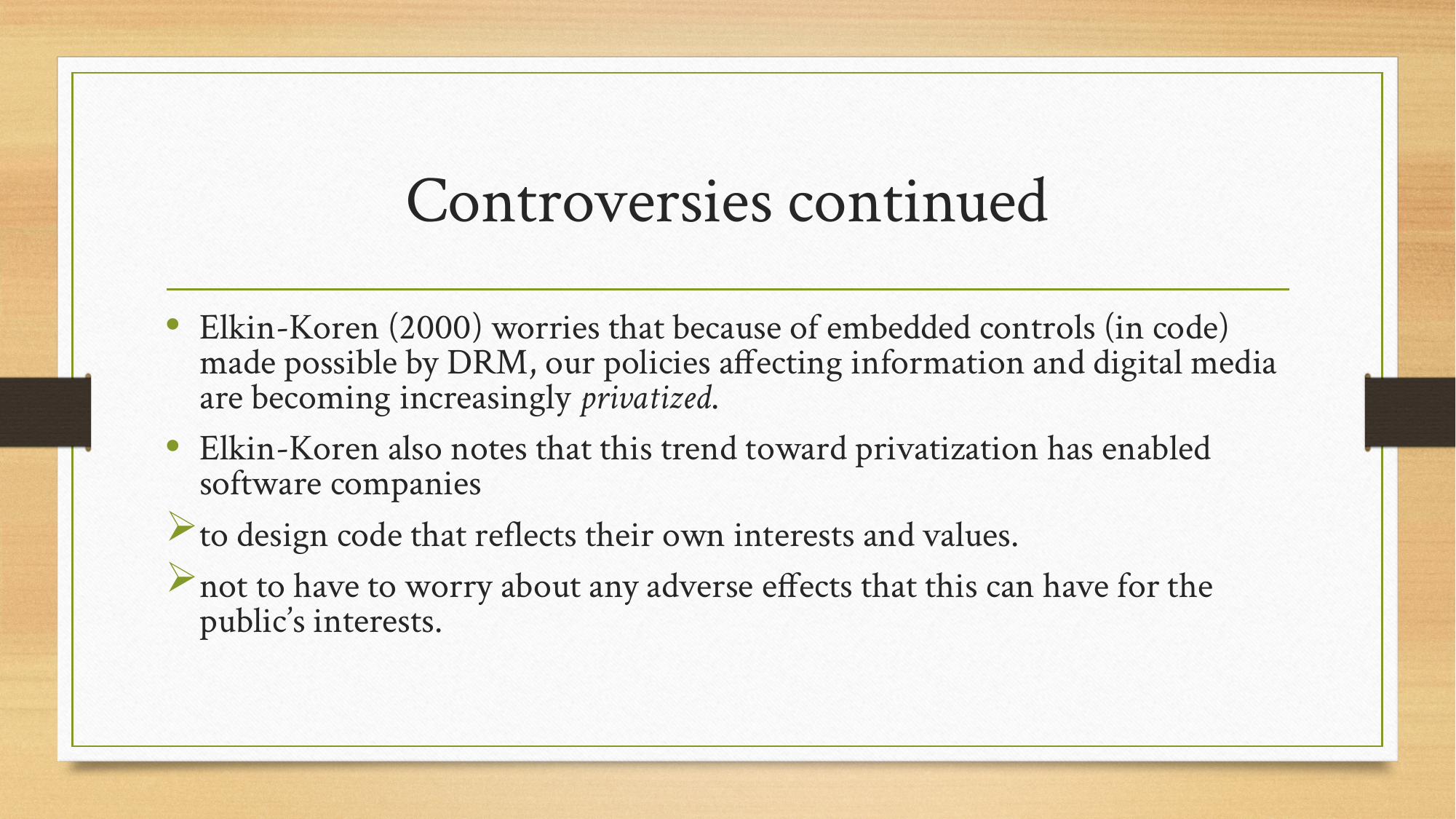

# Controversies continued
Elkin-Koren (2000) worries that because of embedded controls (in code) made possible by DRM, our policies affecting information and digital media are becoming increasingly privatized.
Elkin-Koren also notes that this trend toward privatization has enabled software companies
to design code that reflects their own interests and values.
not to have to worry about any adverse effects that this can have for the public’s interests.